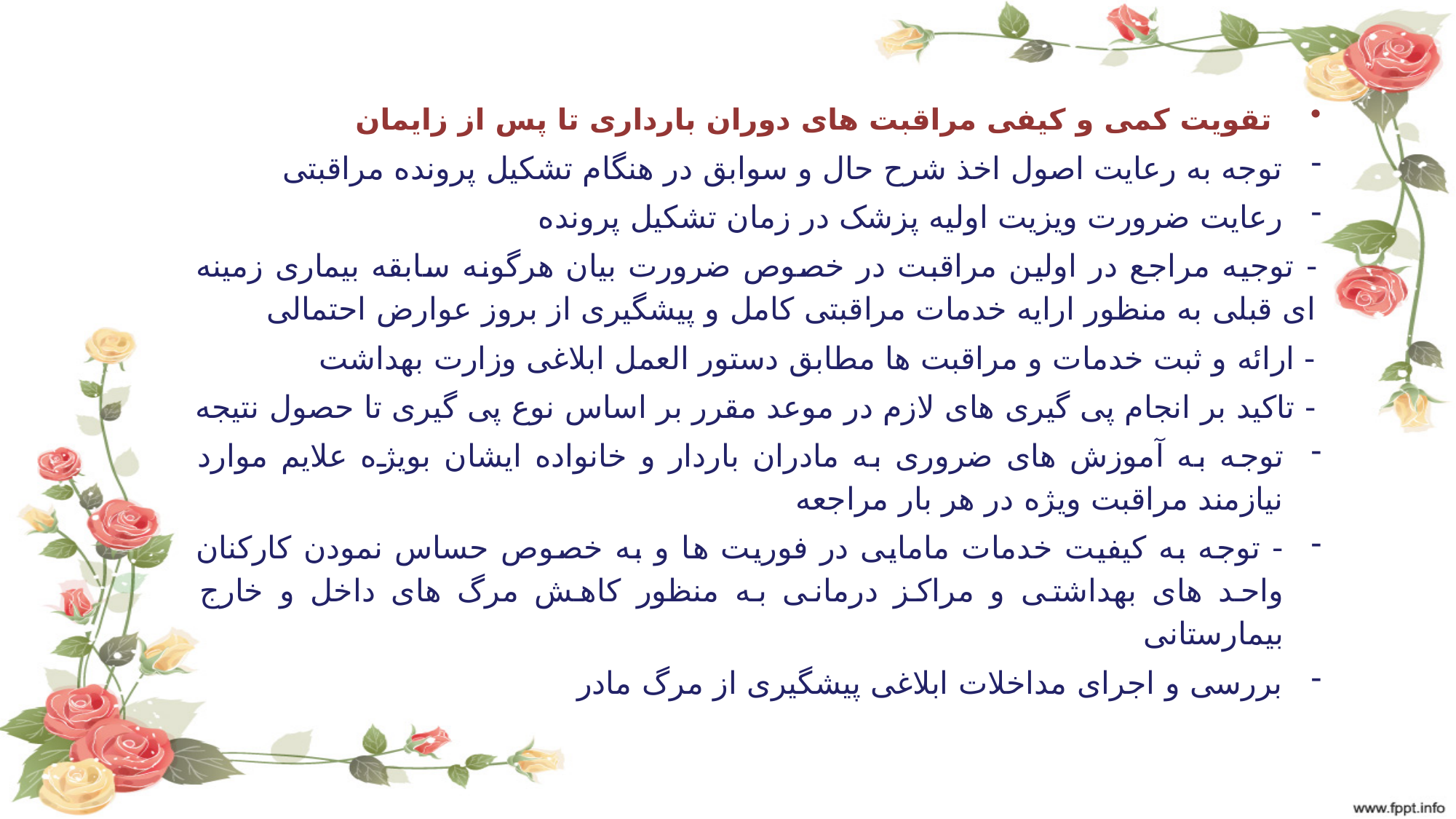

تقویت کمی و کیفی مراقبت های دوران بارداری تا پس از زایمان
توجه به رعایت اصول اخذ شرح حال و سوابق در هنگام تشکیل پرونده مراقبتی
رعایت ضرورت ویزیت اولیه پزشک در زمان تشکیل پرونده
- توجیه مراجع در اولین مراقبت در خصوص ضرورت بیان هرگونه سابقه بیماری زمینه ای قبلی به منظور ارایه خدمات مراقبتی کامل و پیشگیری از بروز عوارض احتمالی
- ارائه و ثبت خدمات و مراقبت ها مطابق دستور العمل ابلاغی وزارت بهداشت
- تاکید بر انجام پی گیری های لازم در موعد مقرر بر اساس نوع پی گیری تا حصول نتیجه
توجه به آموزش های ضروری به مادران باردار و خانواده ایشان بویژه علایم موارد نیازمند مراقبت ویژه در هر بار مراجعه
- توجه به کیفیت خدمات مامایی در فوریت ها و به خصوص حساس نمودن کارکنان واحد های بهداشتی و مراکز درمانی به منظور کاهش مرگ های داخل و خارج بیمارستانی
بررسی و اجرای مداخلات ابلاغی پیشگیری از مرگ مادر